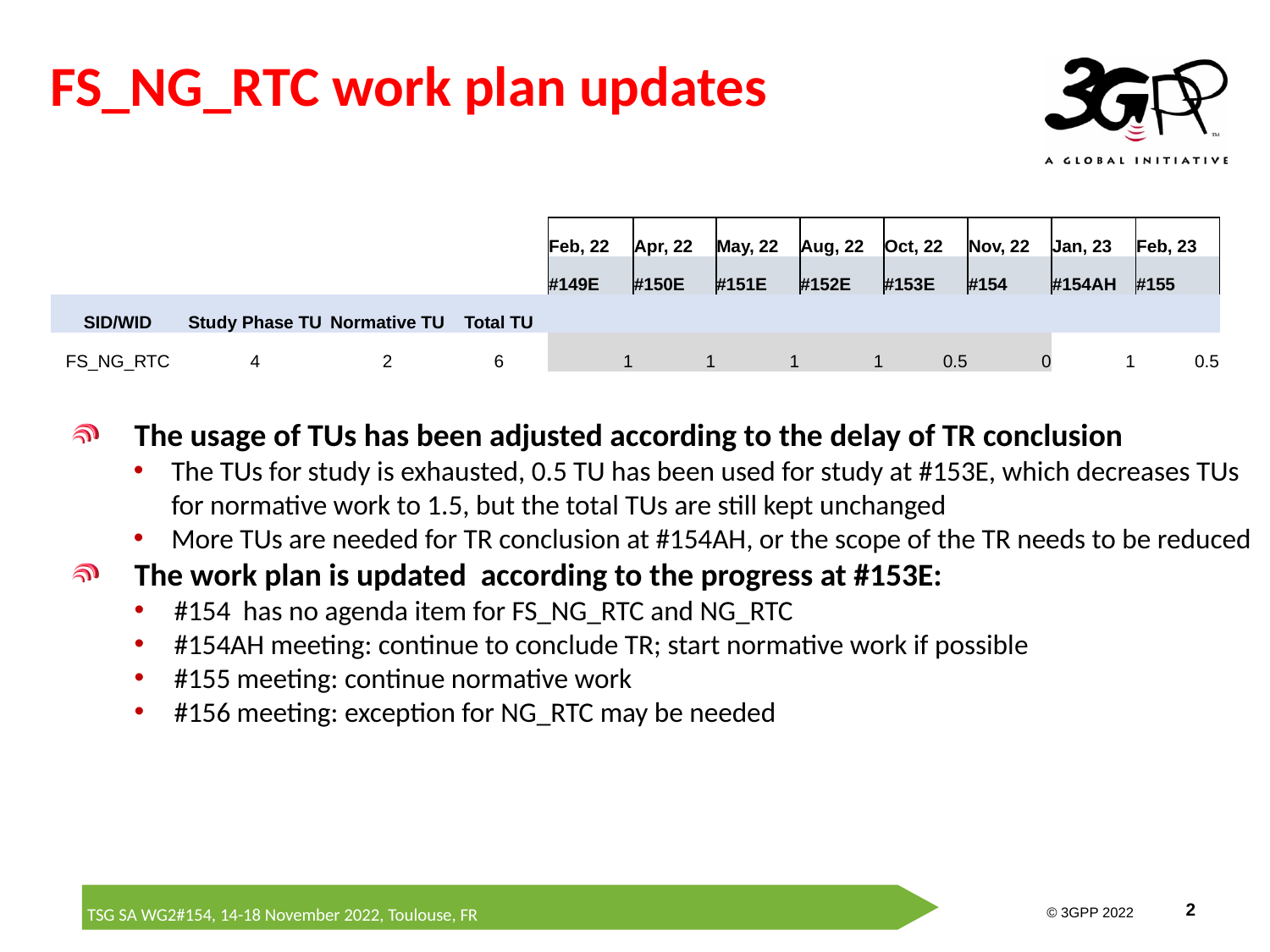

# FS_NG_RTC work plan updates
|  |  |  |  | Feb, 22 | Apr, 22 | May, 22 | Aug, 22 | Oct, 22 | Nov, 22 | Jan, 23 | Feb, 23 |
| --- | --- | --- | --- | --- | --- | --- | --- | --- | --- | --- | --- |
|  |  |  |  | #149E | #150E | #151E | #152E | #153E | #154 | #154AH | #155 |
| SID/WID | Study Phase TU | Normative TU | Total TU |  |  |  |  |  |  |  |  |
| FS\_NG\_RTC | 4 | 2 | 6 | 1 | 1 | 1 | 1 | 0.5 | 0 | 1 | 0.5 |
The usage of TUs has been adjusted according to the delay of TR conclusion
The TUs for study is exhausted, 0.5 TU has been used for study at #153E, which decreases TUs for normative work to 1.5, but the total TUs are still kept unchanged
More TUs are needed for TR conclusion at #154AH, or the scope of the TR needs to be reduced
The work plan is updated  according to the progress at #153E:
#154  has no agenda item for FS_NG_RTC and NG_RTC
#154AH meeting: continue to conclude TR; start normative work if possible
#155 meeting: continue normative work
#156 meeting: exception for NG_RTC may be needed